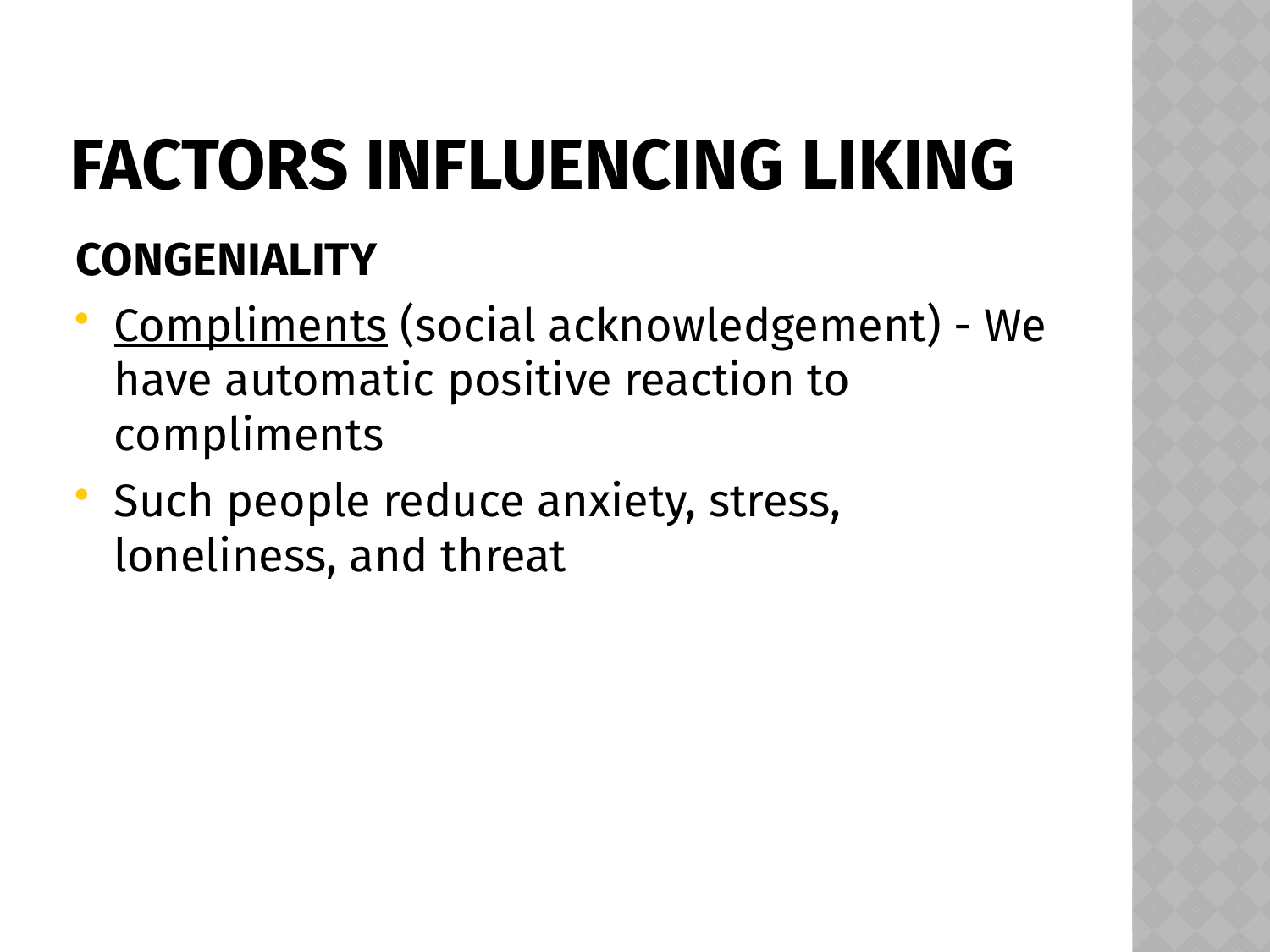

# Factors influencing liking
CONGENIALITY
Compliments (social acknowledgement) - We have automatic positive reaction to compliments
Such people reduce anxiety, stress, loneliness, and threat